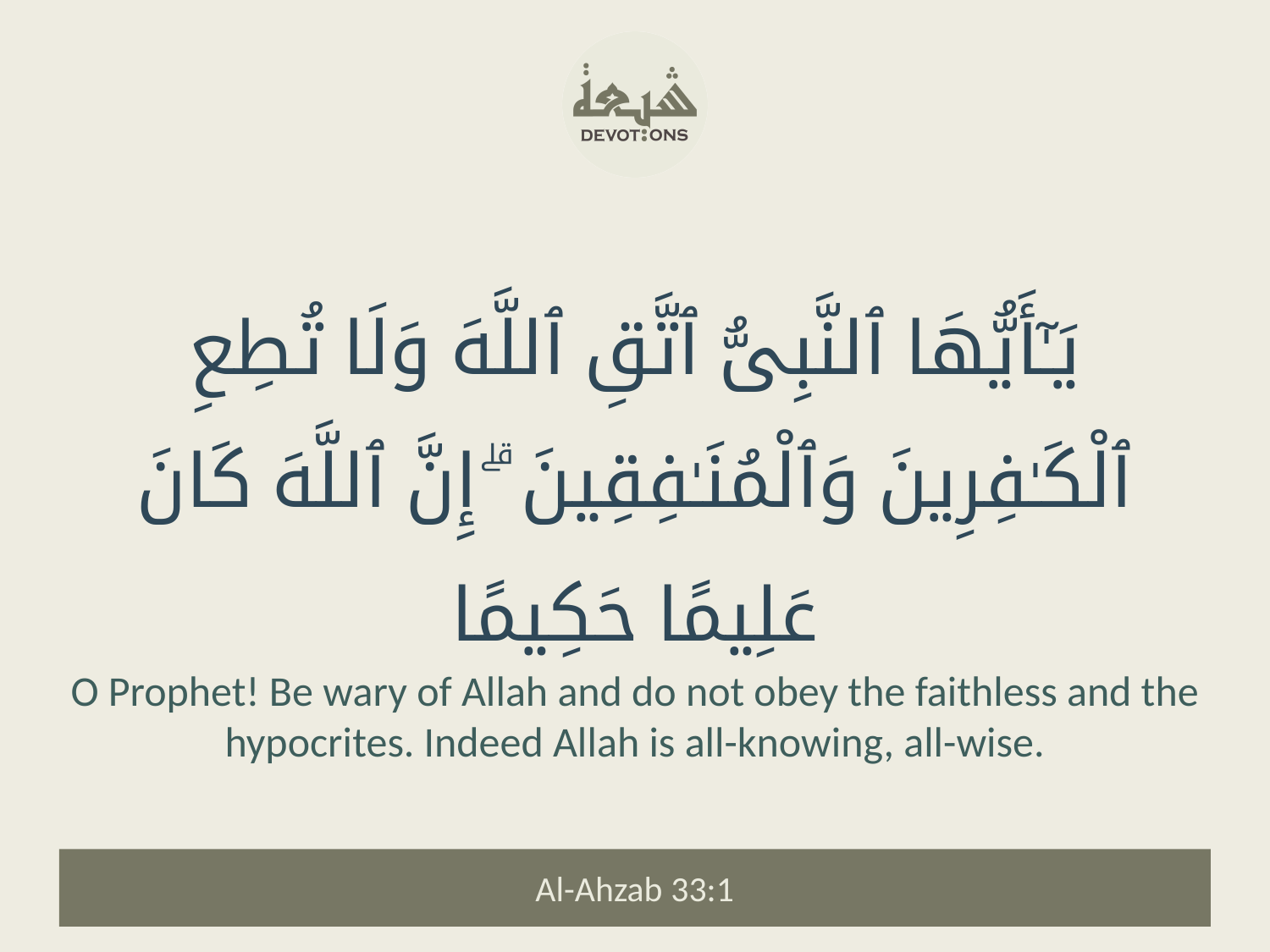

يَـٰٓأَيُّهَا ٱلنَّبِىُّ ٱتَّقِ ٱللَّهَ وَلَا تُطِعِ ٱلْكَـٰفِرِينَ وَٱلْمُنَـٰفِقِينَ ۗ إِنَّ ٱللَّهَ كَانَ عَلِيمًا حَكِيمًا
O Prophet! Be wary of Allah and do not obey the faithless and the hypocrites. Indeed Allah is all-knowing, all-wise.
Al-Ahzab 33:1